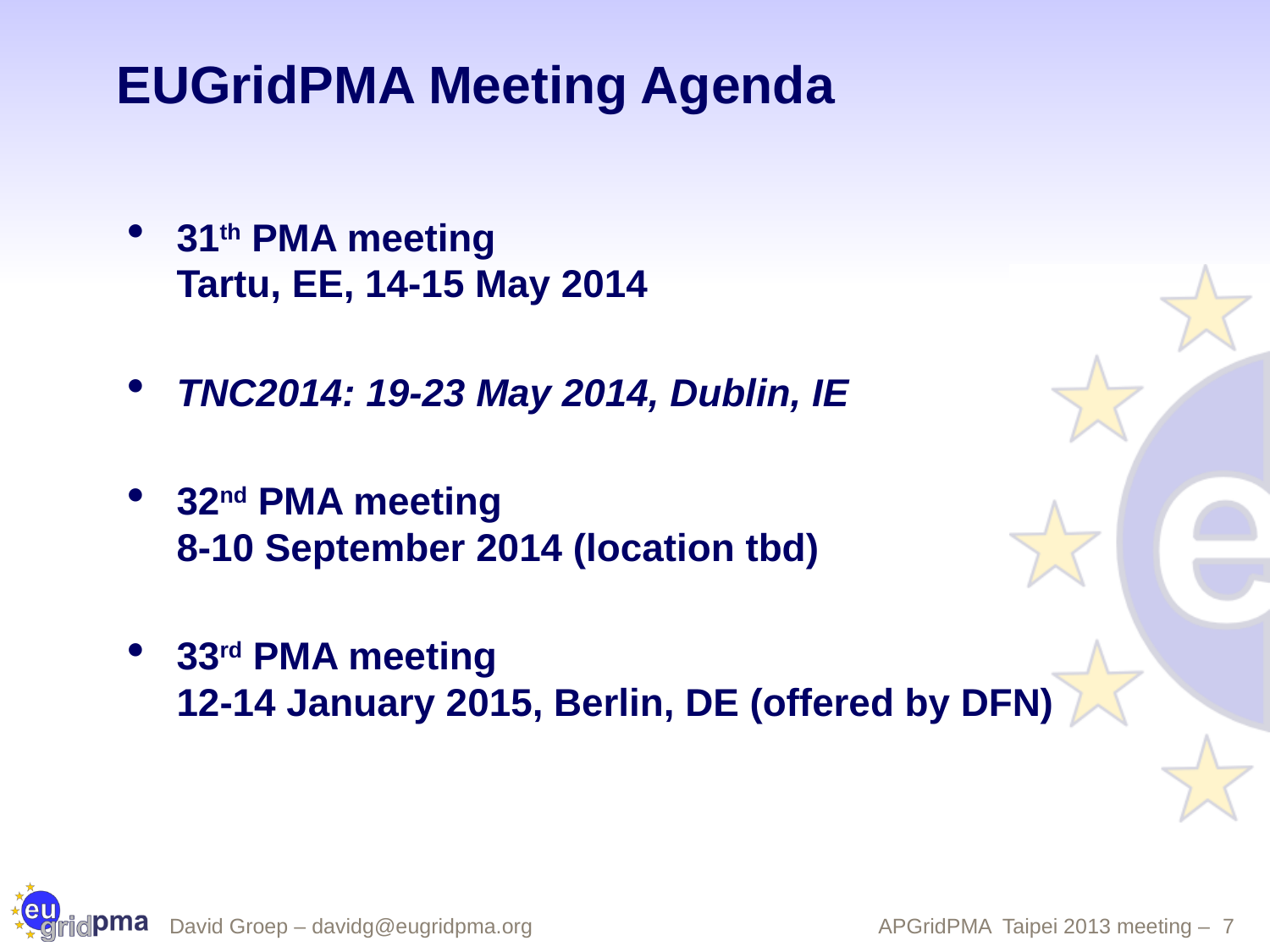

# EUGridPMA Meeting Agenda
31th PMA meeting
Tartu, EE, 14-15 May 2014

TNC2014: 19-23 May 2014, Dublin, IE

32nd PMA meeting
8-10 September 2014 (location tbd)

33rd PMA meeting
12-14 January 2015, Berlin, DE (offered by DFN)